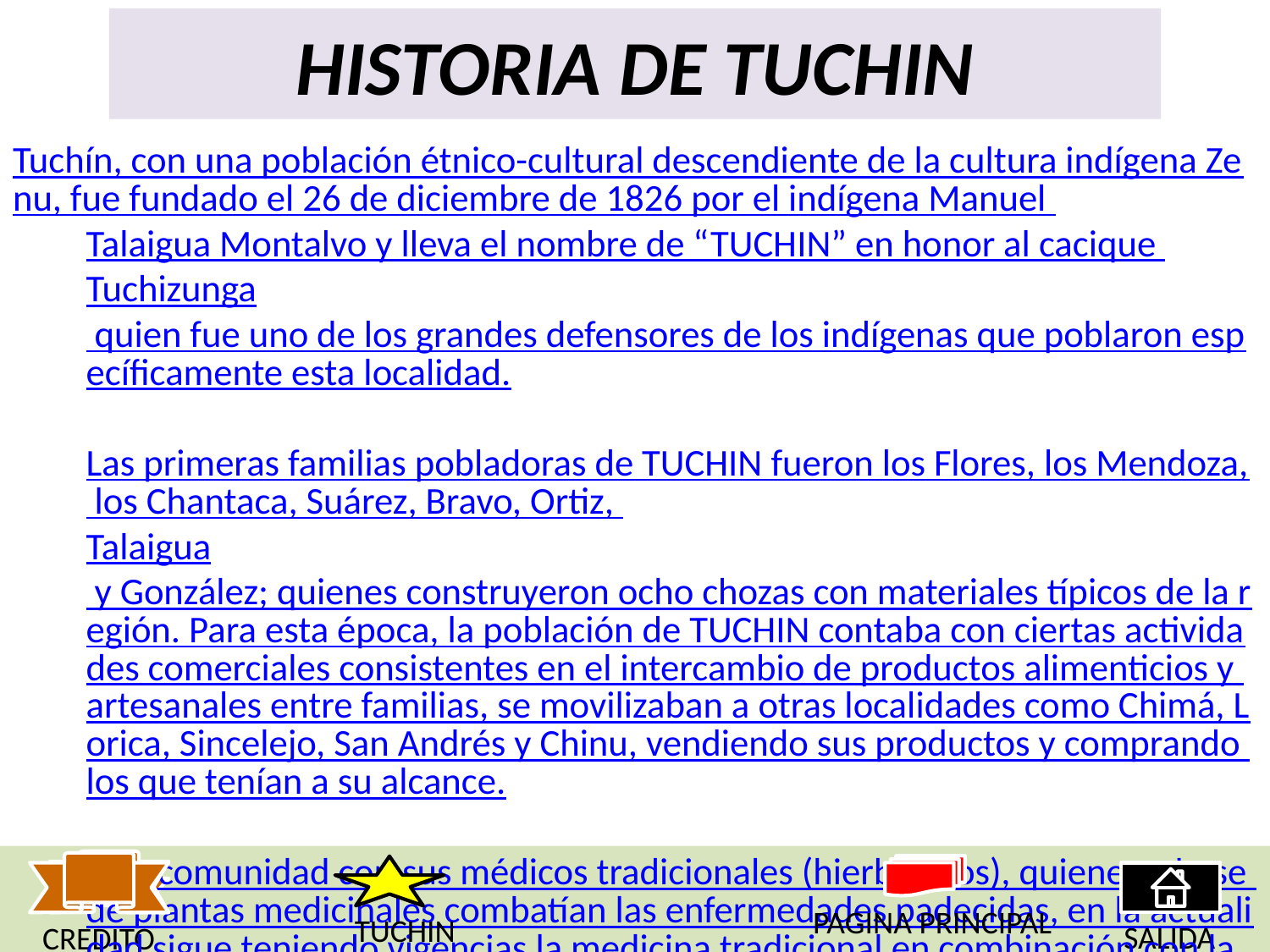

# HISTORIA DE TUCHIN
Tuchín, con una población étnico-cultural descendiente de la cultura indígena Zenu, fue fundado el 26 de diciembre de 1826 por el indígena Manuel Talaigua Montalvo y lleva el nombre de “TUCHIN” en honor al cacique Tuchizunga quien fue uno de los grandes defensores de los indígenas que poblaron específicamente esta localidad.
Las primeras familias pobladoras de TUCHIN fueron los Flores, los Mendoza, los Chantaca, Suárez, Bravo, Ortiz, Talaigua y González; quienes construyeron ocho chozas con materiales típicos de la región. Para esta época, la población de TUCHIN contaba con ciertas actividades comerciales consistentes en el intercambio de productos alimenticios y artesanales entre familias, se movilizaban a otras localidades como Chimá, Lorica, Sincelejo, San Andrés y Chinu, vendiendo sus productos y comprando los que tenían a su alcance.
Esta comunidad con sus médicos tradicionales (hierbateros), quienes a base de plantas medicinales combatían las enfermedades padecidas, en la actualidad sigue teniendo vigencias la medicina tradicional en combinación con la occidental.
En cuanto a la economía está basada en la producción de artesanía en caña flecha como sombrero vueltiao, accesorios, bolsos, etc.
En lo referente a las tradiciones culturales y artesanales, estas se enmarcan en las costumbres heredadas de los ancestros Zenúes, es así como sus moradores han conservado un gran patrimonio cultural con el cual se han identificado plenamente. Entre ellos podemos mencionar: la celebración de fiestas tradicionales como la semana santa, san simón, todos los santos y fandangos: en donde se agrupan numerosas familias para compartir bebidas tradicionales entre ellas: el ron ñeque, chicha de masato y licores de marca. De igual manera la elaboración del sombrero fino vueltiao que hoy por hoy, es símbolo cultural de Colombia y de la humanidad, es nuestra principal actividad artesanal, que nos representa en el ámbito nacional e internacional. En el Municipio de Tuchín se viene celebrando cada año el reinado del sobrero vueltiao y feria artesanal lugar en donde los artesanos de la región presentan sus mejores trabajos y últimamente ha tenido un gran apoyo por artesanías de Colombia, intensificando el área de cultivo de caña flecha, materia prima para la producción de los productos artesanales, de tal manera que la nueva administración pretende fortalecer la explotación de esta gramínea con el propósito de convertir el Municipio en un gran productor de caña flecha para que abastezca a los artesanos de Tuchín y poder exportar este producto a otras zonas donde también se elabora el sombrero vueltiao, por tal razón se necesita dar una reseña sobre la historia del sombrero vueltiao.

PAGINA PRINCIPAL
TUCHIN
SALIDA
CREDITO